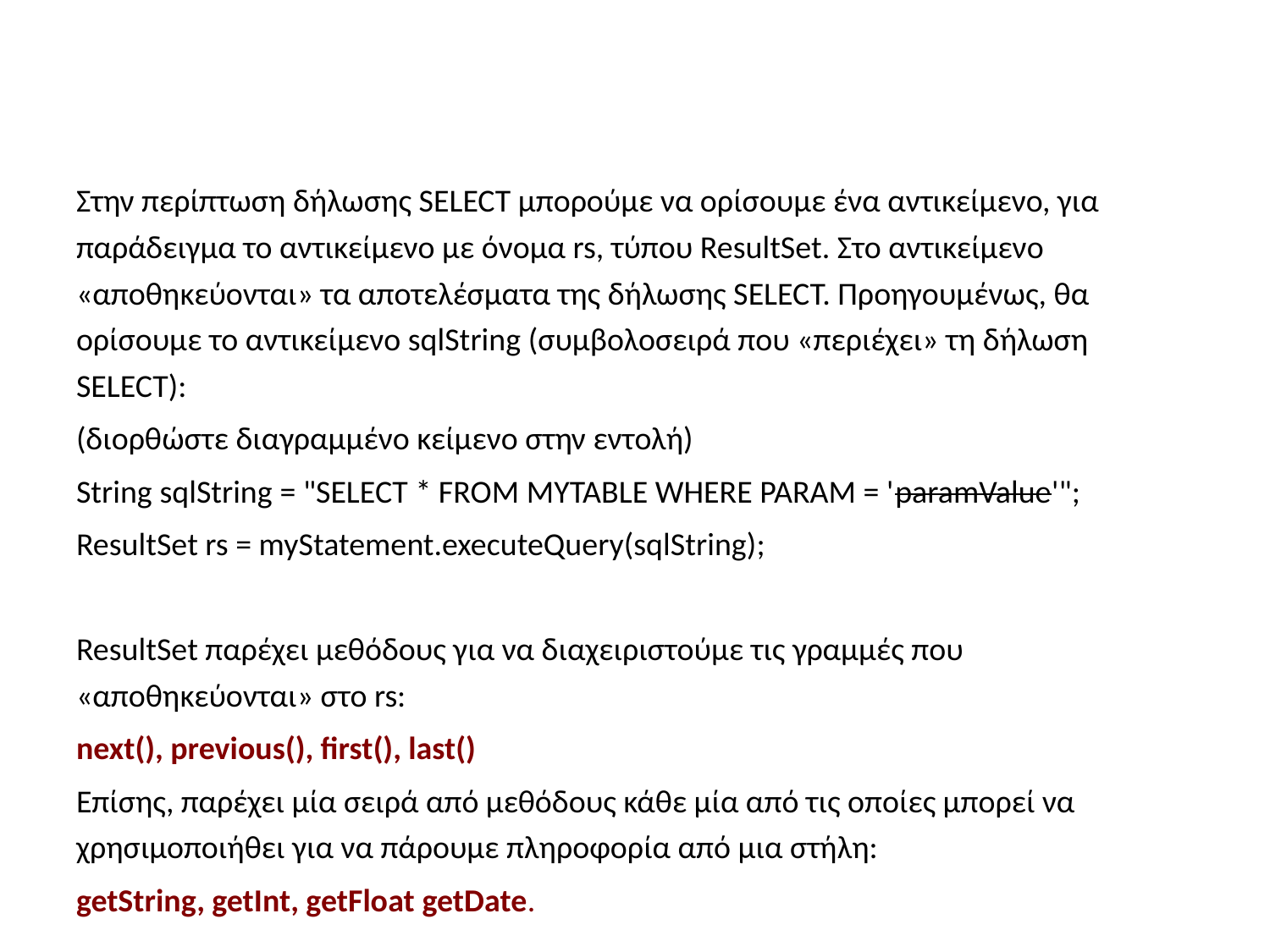

#
Στην περίπτωση δήλωσης SELECT μπορούμε να ορίσουμε ένα αντικείμενο, για παράδειγμα το αντικείμενο με όνομα rs, τύπου ResultSet. Στο αντικείμενο «αποθηκεύονται» τα αποτελέσματα της δήλωσης SELECT. Προηγουμένως, θα ορίσουμε το αντικείμενο sqlString (συμβολοσειρά που «περιέχει» τη δήλωση SELECT):
(διορθώστε διαγραμμένο κείμενο στην εντολή)
String sqlString = "SELECT * FROM MYTABLE WHERE PARAM = 'paramValue'";
ResultSet rs = myStatement.executeQuery(sqlString);

ResultSet παρέχει μεθόδους για να διαχειριστούμε τις γραμμές που «αποθηκεύονται» στο rs:
next(), previous(), first(), last()
Επίσης, παρέχει μία σειρά από μεθόδους κάθε μία από τις οποίες μπορεί να χρησιμοποιήθει για να πάρουμε πληροφορία από μια στήλη:
getString, getInt, getFloat getDate.